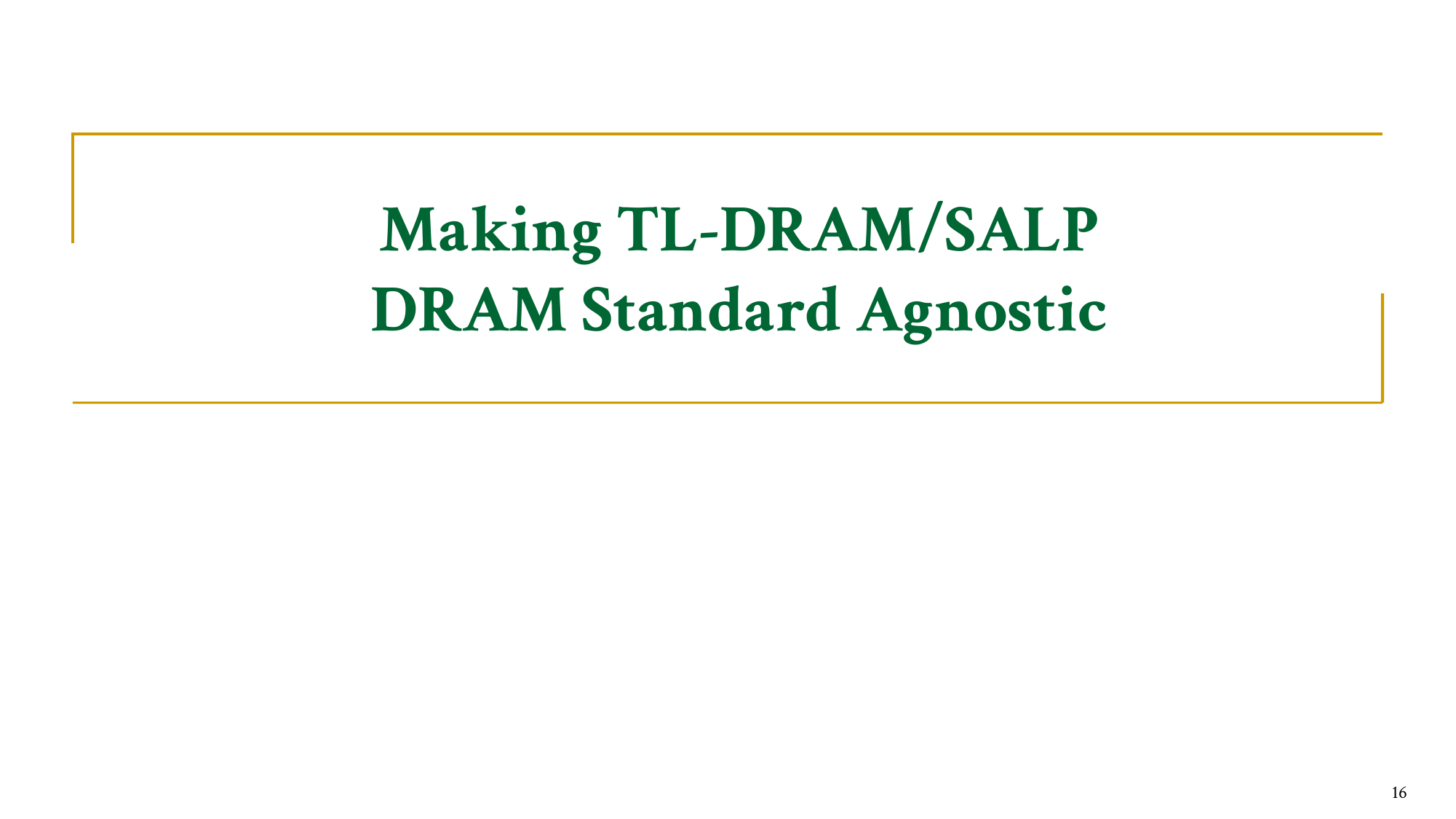

# Making TL-DRAM/SALP DRAM Standard Agnostic

16